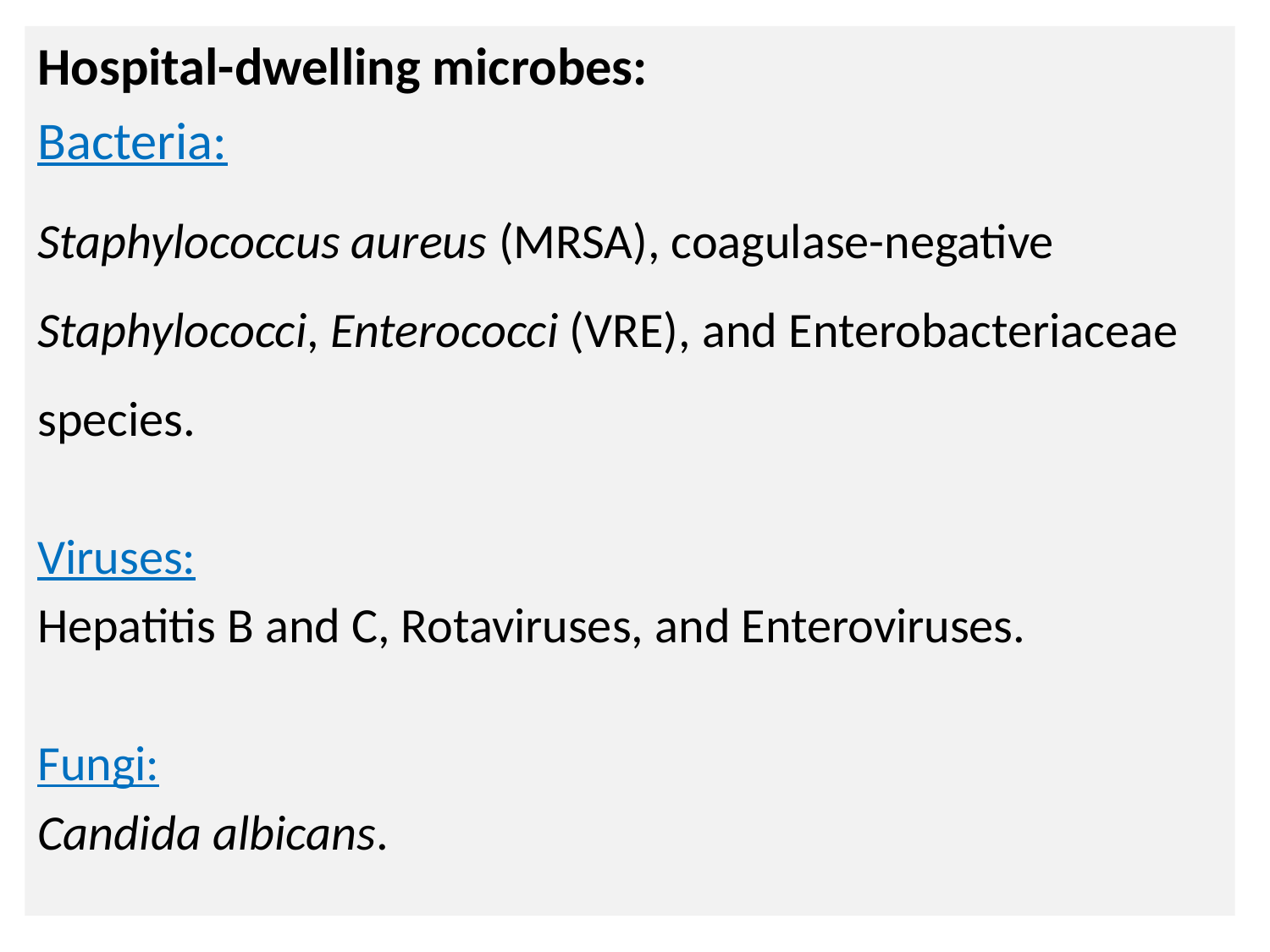

Hospital-dwelling microbes:
Bacteria:
Staphylococcus aureus (MRSA), coagulase-negative Staphylococci, Enterococci (VRE), and Enterobacteriaceae species.

Viruses:
Hepatitis B and C, Rotaviruses, and Enteroviruses.

Fungi:
Candida albicans.
# N